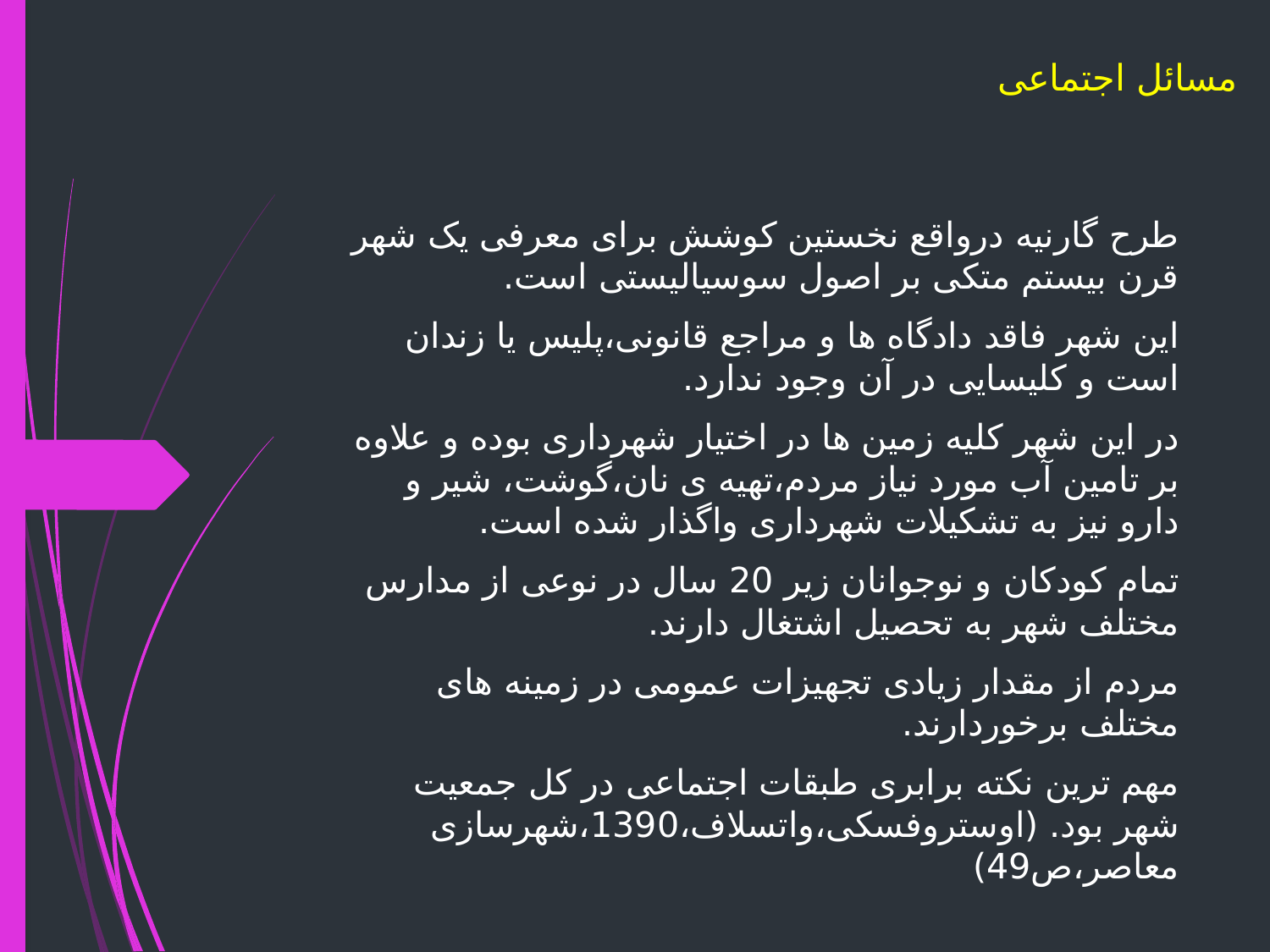

# مسائل اجتماعی
طرح گارنیه درواقع نخستین کوشش برای معرفی یک شهر قرن بیستم متکی بر اصول سوسیالیستی است.
این شهر فاقد دادگاه ها و مراجع قانونی،پلیس یا زندان است و کلیسایی در آن وجود ندارد.
در این شهر کلیه زمین ها در اختیار شهرداری بوده و علاوه بر تامین آب مورد نیاز مردم،تهیه ی نان،گوشت، شیر و دارو نیز به تشکیلات شهرداری واگذار شده است.
تمام کودکان و نوجوانان زیر 20 سال در نوعی از مدارس مختلف شهر به تحصیل اشتغال دارند.
مردم از مقدار زیادی تجهیزات عمومی در زمینه های مختلف برخوردارند.
مهم ترین نکته برابری طبقات اجتماعی در کل جمعیت شهر بود. (اوستروفسکی،واتسلاف،1390،شهرسازی معاصر،ص49)